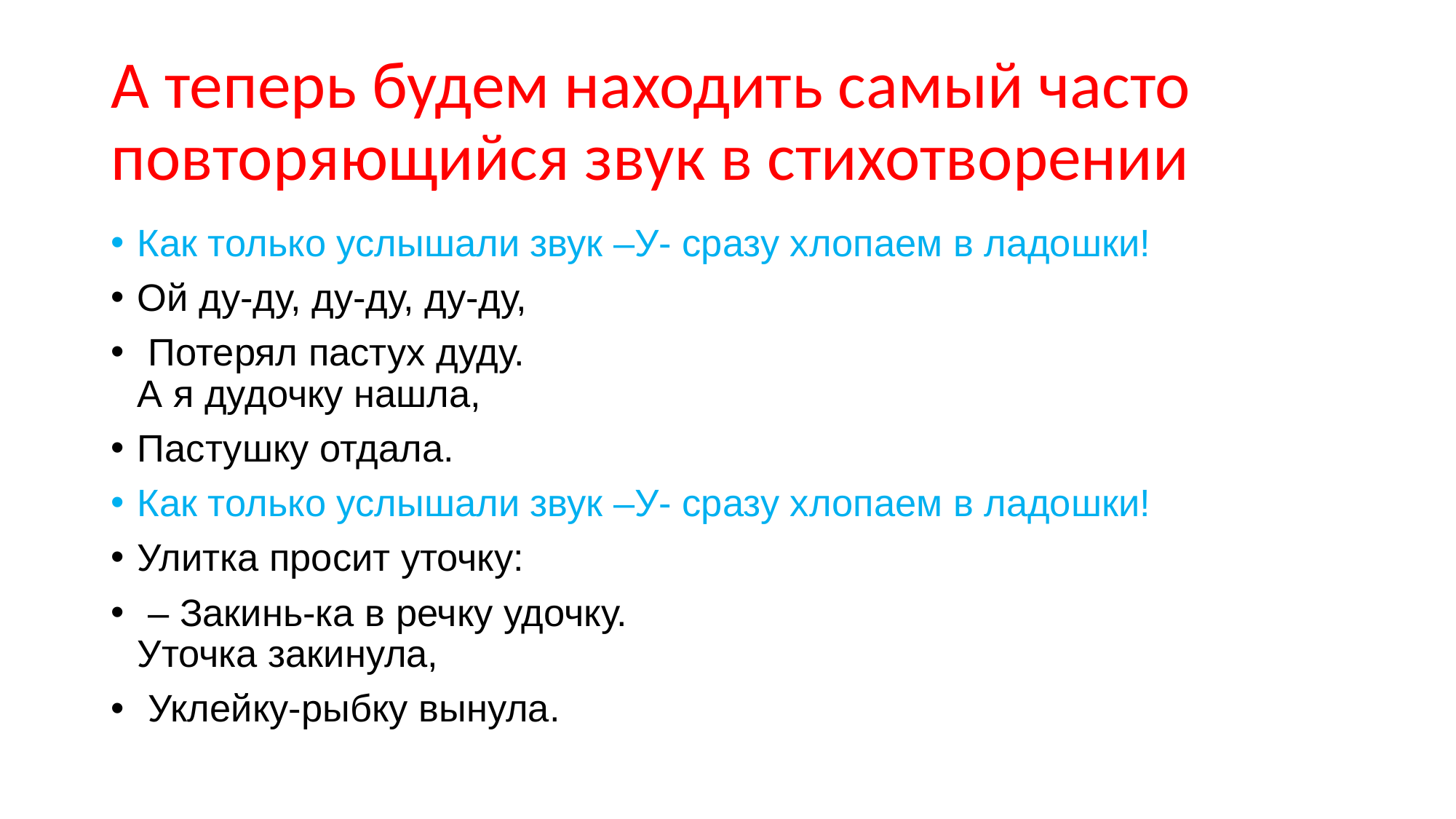

# А теперь будем находить самый часто повторяющийся звук в стихотворении
Как только услышали звук –У- сразу хлопаем в ладошки!
Ой ду-ду, ду-ду, ду-ду,
 Потерял пастух дуду.
А я дудочку нашла,
Пастушку отдала.
Как только услышали звук –У- сразу хлопаем в ладошки!
Улитка просит уточку:
 – Закинь-ка в речку удочку.
Уточка закинула,
 Уклейку-рыбку вынула.